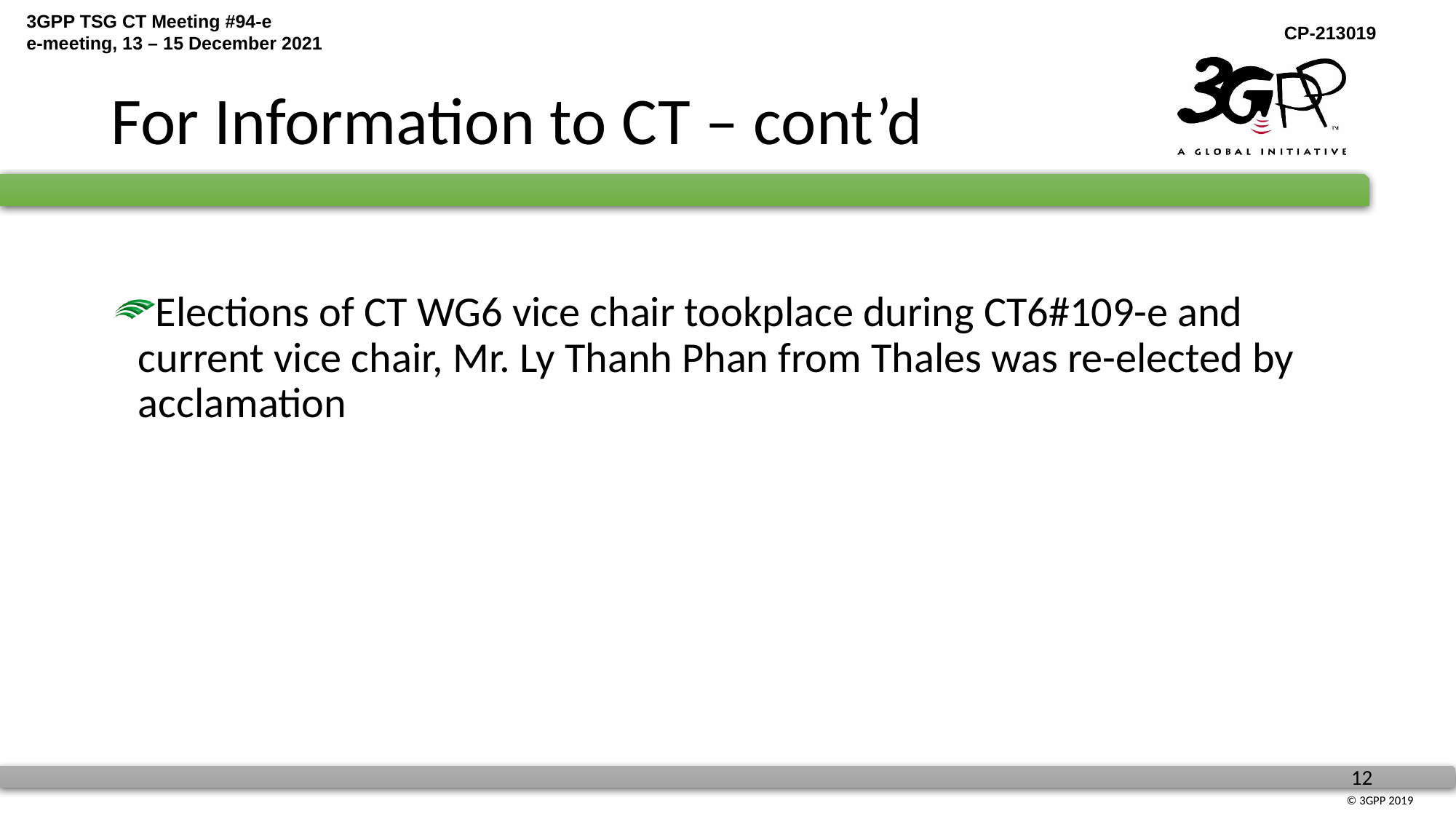

# For Information to CT – cont’d

Elections of CT WG6 vice chair tookplace during CT6#109-e and current vice chair, Mr. Ly Thanh Phan from Thales was re-elected by acclamation